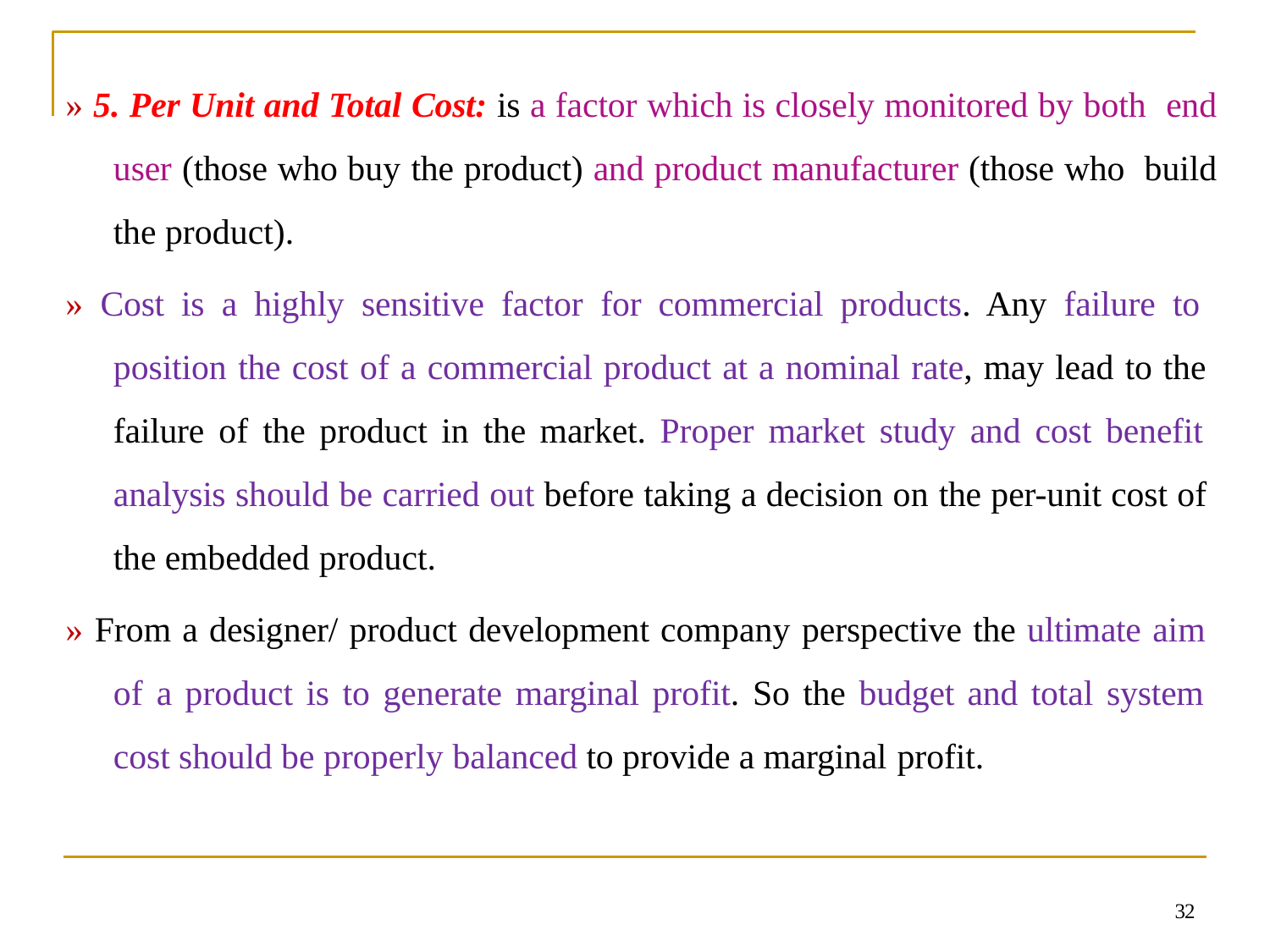

» 5. Per Unit and Total Cost: is a factor which is closely monitored by both  end user (those who buy the product) and product manufacturer (those who  build the product).
» Cost is a highly sensitive factor for commercial products. Any failure to  position the cost of a commercial product at a nominal rate, may lead to the  failure of the product in the market. Proper market study and cost benefit  analysis should be carried out before taking a decision on the per-unit cost of  the embedded product.
» From a designer/ product development company perspective the ultimate aim  of a product is to generate marginal profit. So the budget and total system  cost should be properly balanced to provide a marginal profit.
32